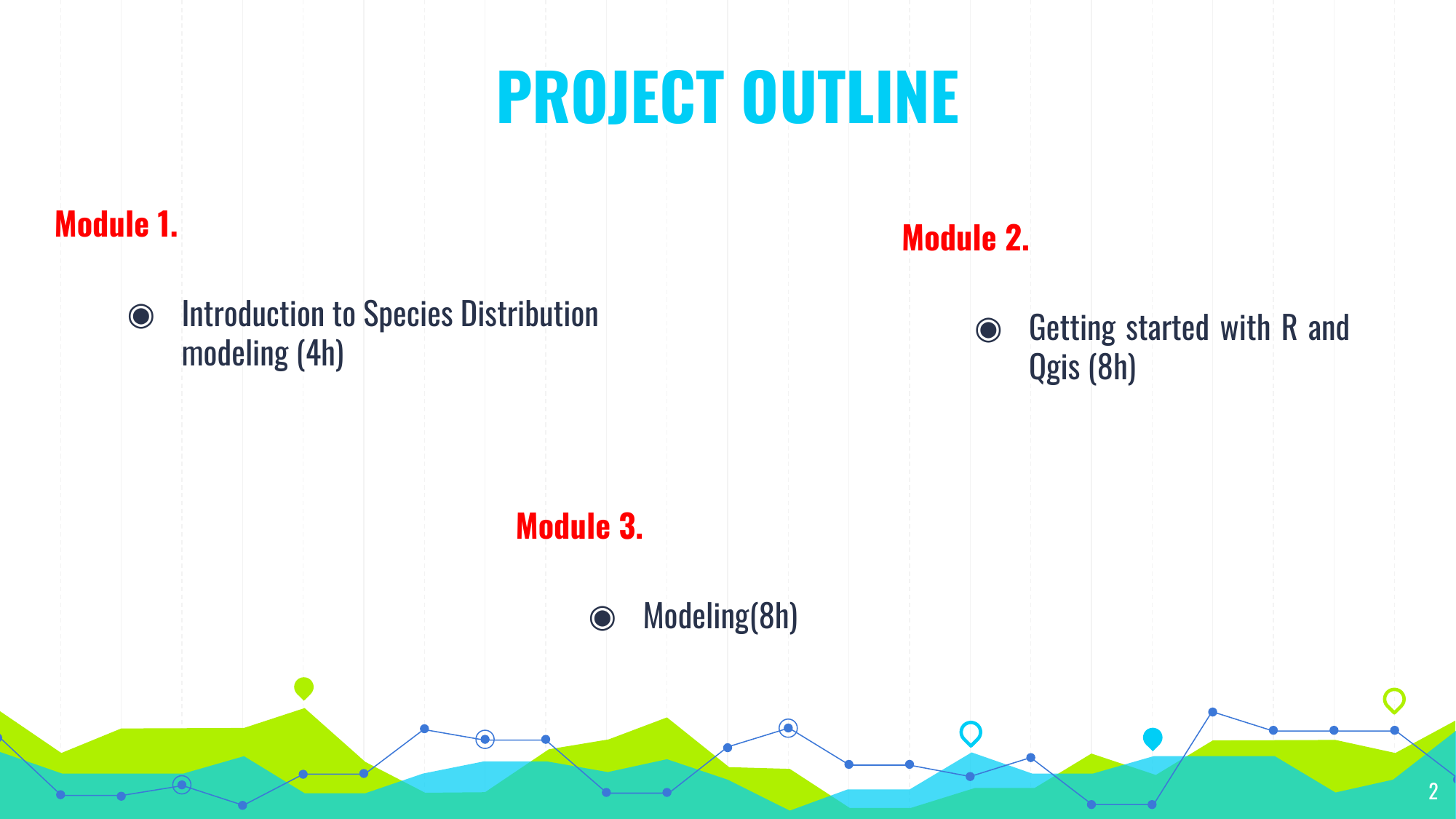

# PROJECT OUTLINE
Module 1.

Introduction to Species Distribution modeling (4h)

Module 2.

Getting started with R and Qgis (8h)
Module 3.

Modeling(8h)

2